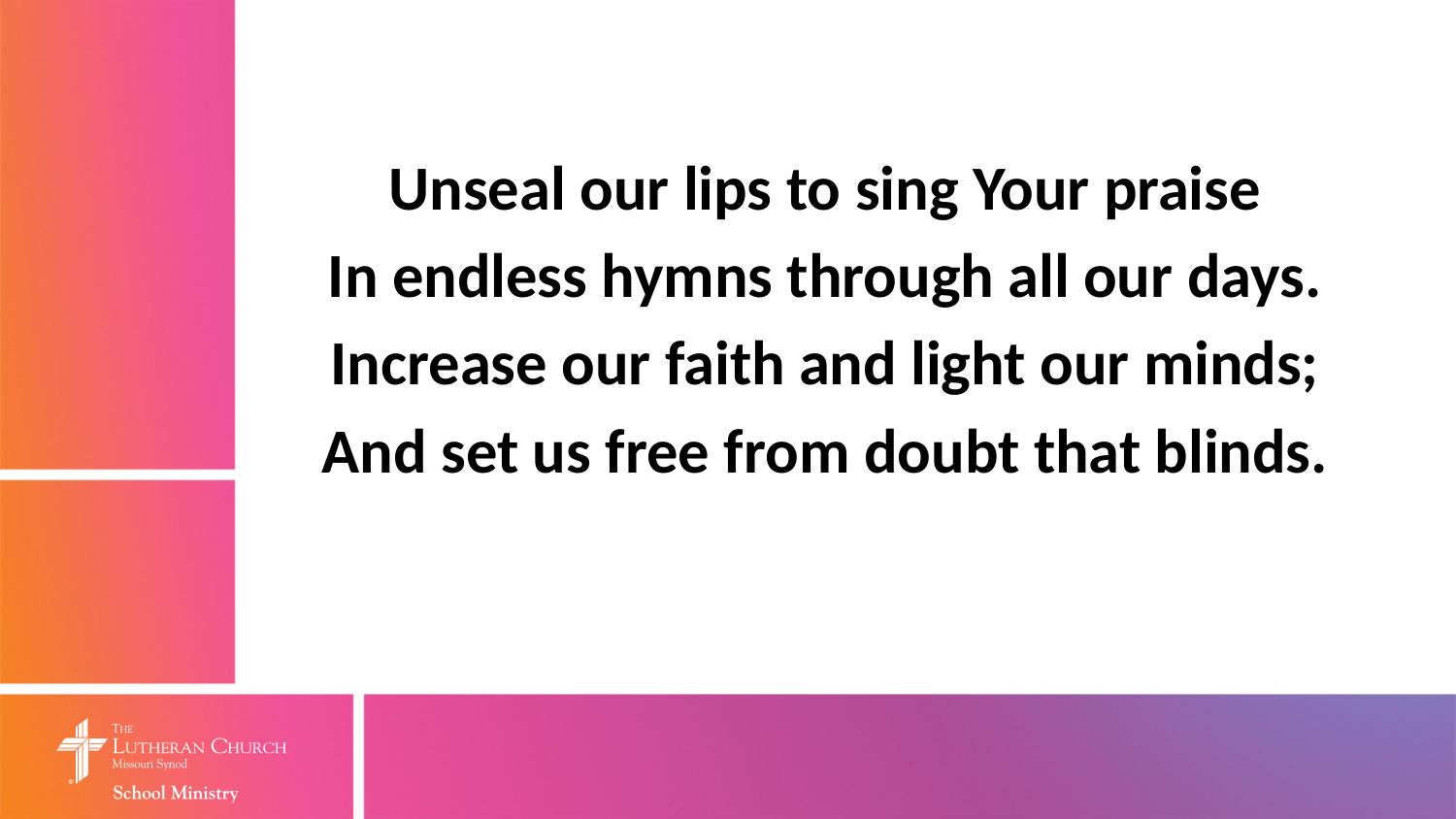

Unseal our lips to sing Your praise
In endless hymns through all our days.
Increase our faith and light our minds;
And set us free from doubt that blinds.